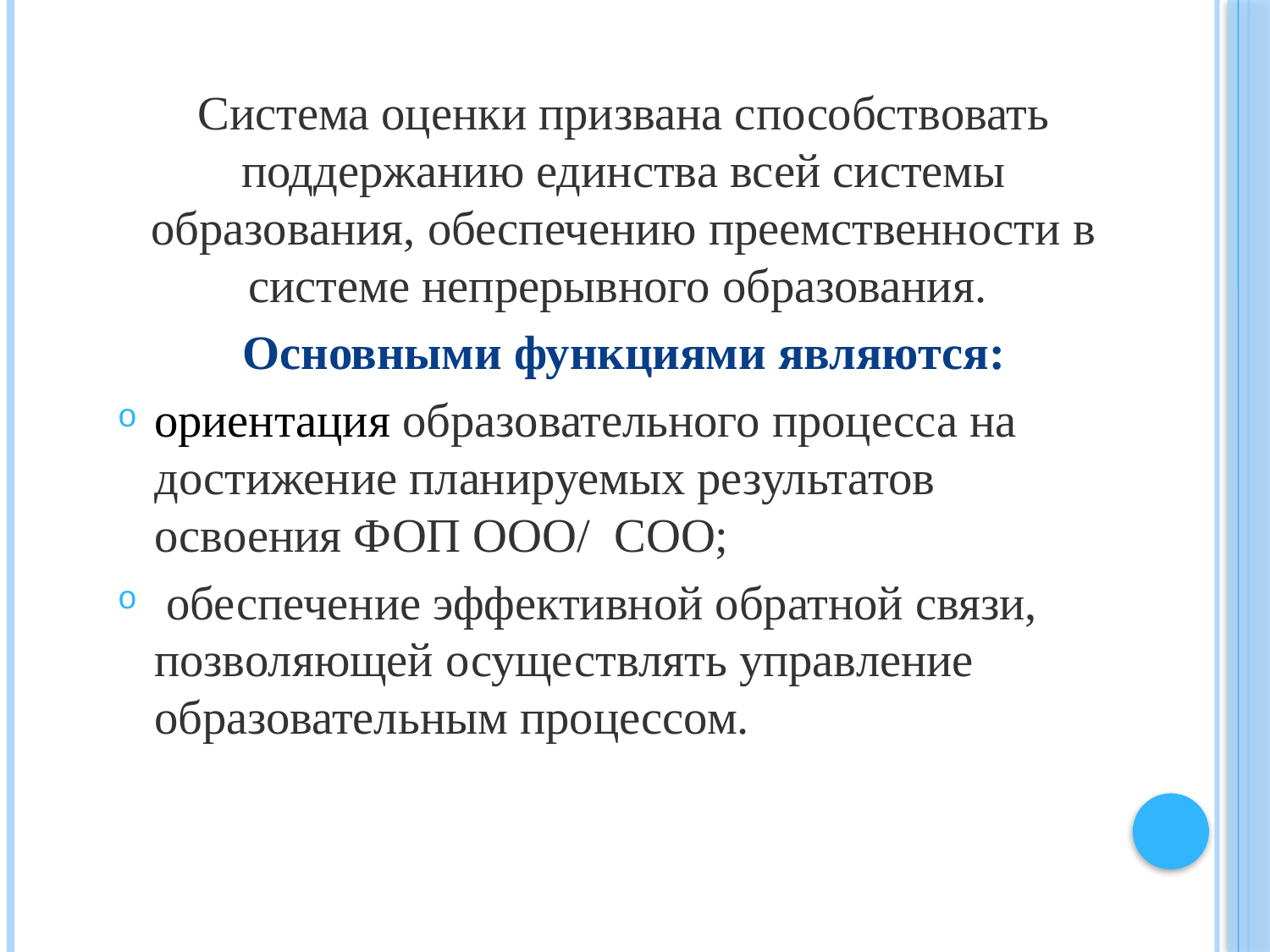

Система оценки призвана способствовать поддержанию единства всей системы образования, обеспечению преемственности в системе непрерывного образования.
Основными функциями являются:
ориентация образовательного процесса на достижение планируемых результатов освоения ФОП ООО/  СОО;
 обеспечение эффективной обратной связи, позволяющей осуществлять управление образовательным процессом.